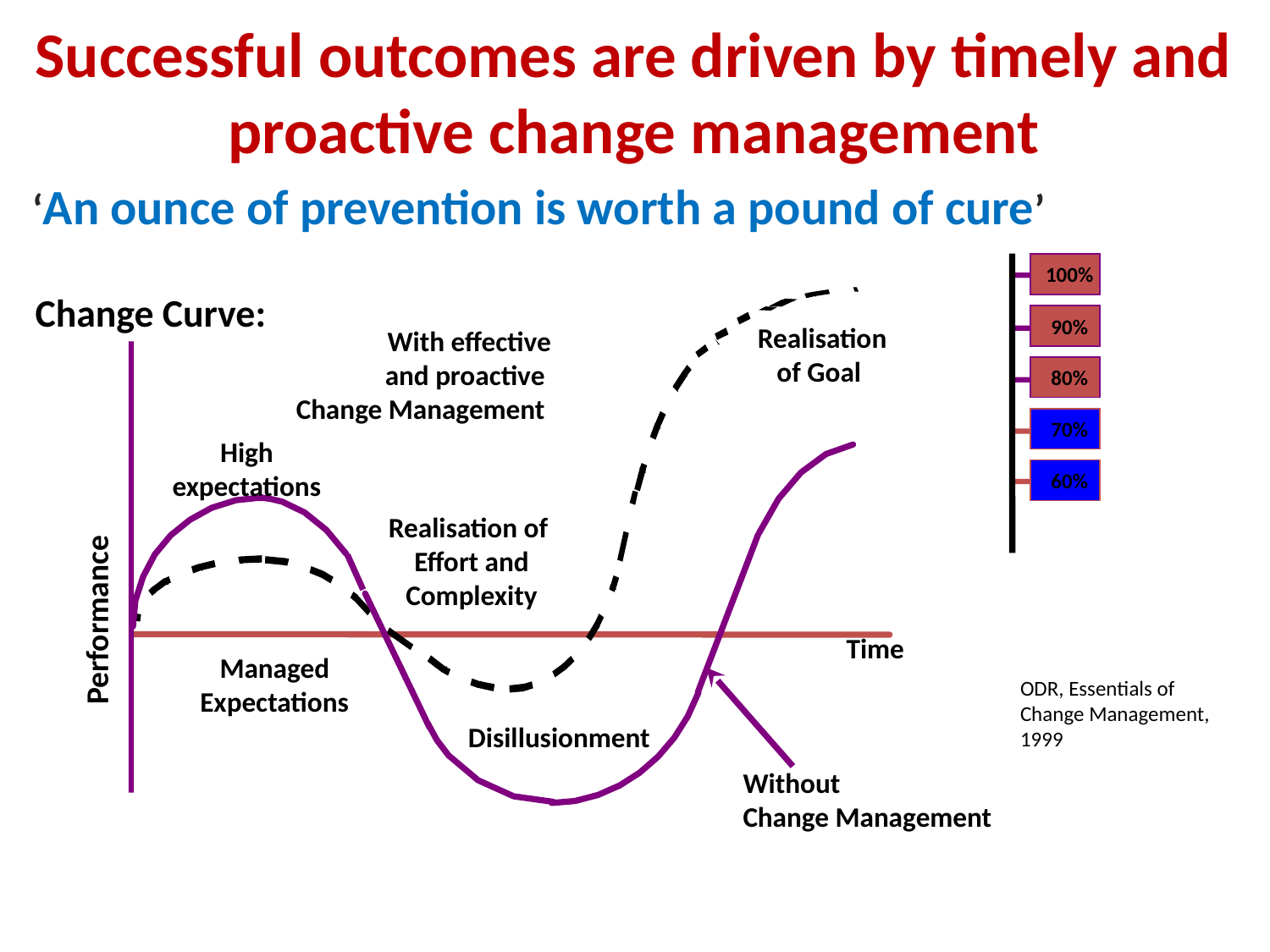

# Successful outcomes are driven by timely and proactive change management
‘An ounce of prevention is worth a pound of cure’

100%

Change Curve:

Realisation
of Goal
With effective
 and proactive
Change Management

Realisation of
Effort and
Complexity

Managed
Expectations

90%

80%

70%

High
expectations

Disillusionment
Without
Change Management

60%

Performance
Time

ODR, Essentials of Change Management, 1999